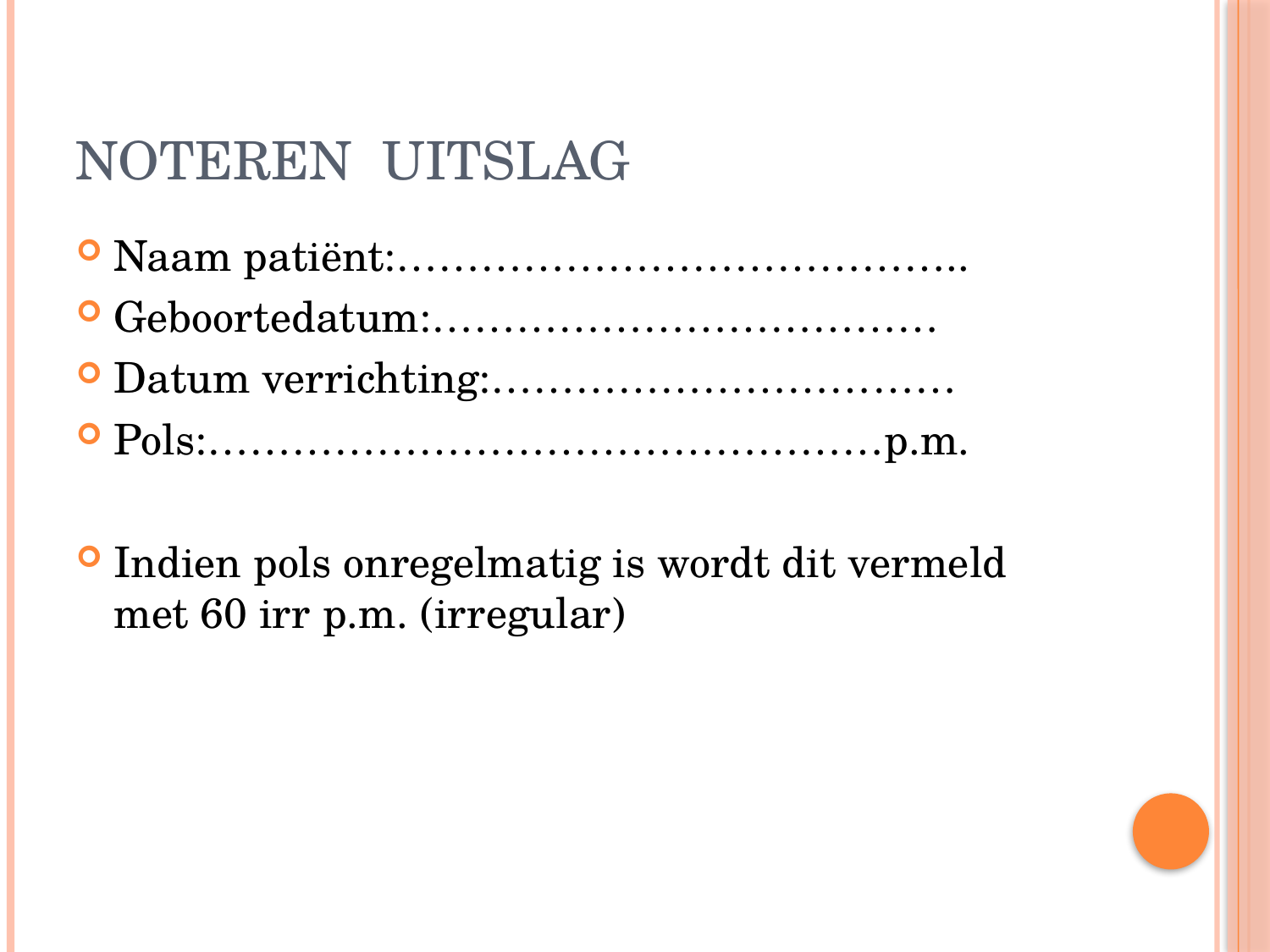

# Noteren  uitslag
Naam patiënt:…………………………………..
Geboortedatum:………………………………
Datum verrichting:……………………………
Pols:…………………………………………p.m.

Indien pols onregelmatig is wordt dit vermeld met 60 irr p.m. (irregular)